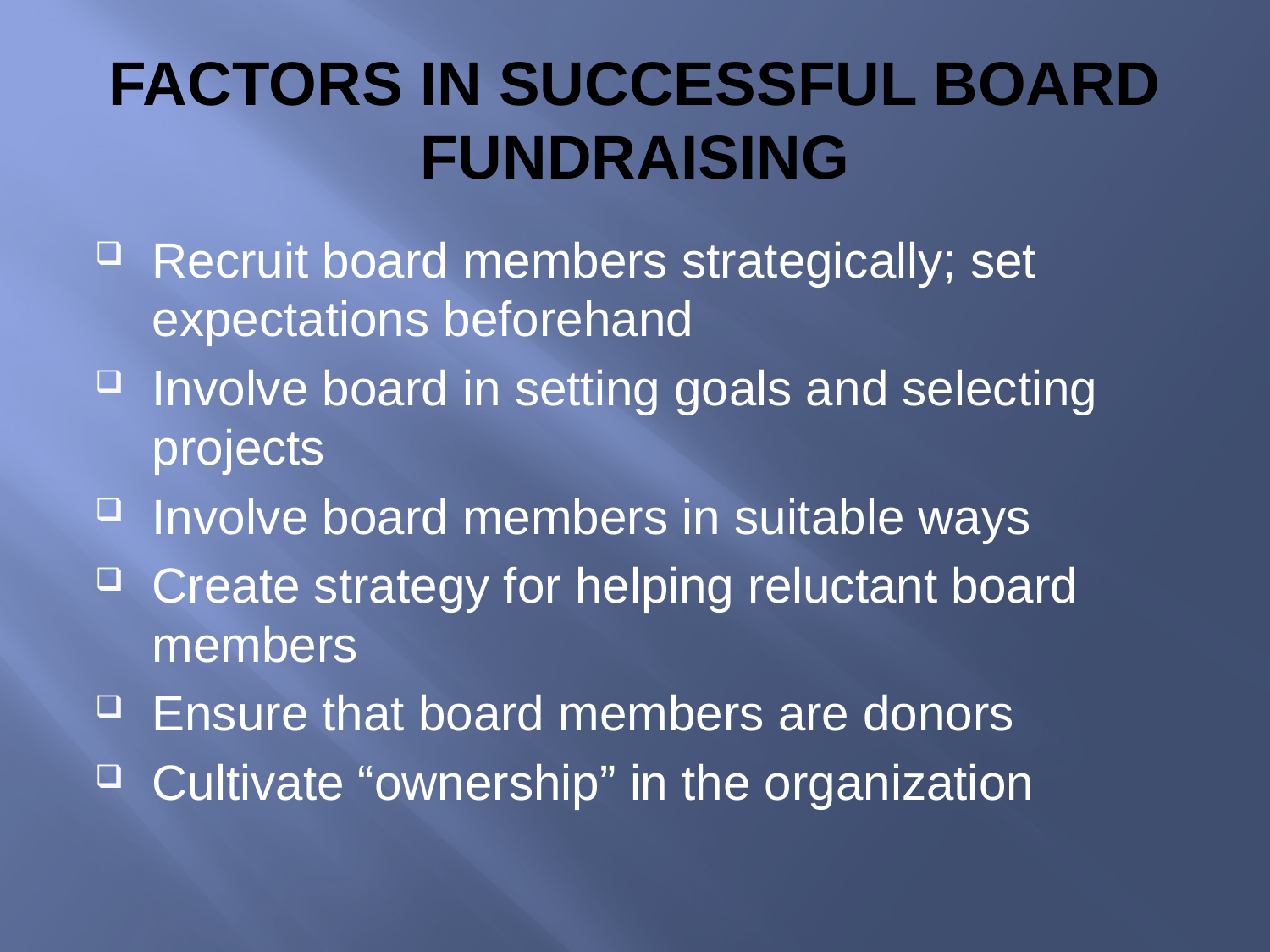

# Factors in Successful Board Fundraising
Recruit board members strategically; set expectations beforehand
Involve board in setting goals and selecting projects
Involve board members in suitable ways
Create strategy for helping reluctant board members
Ensure that board members are donors
Cultivate “ownership” in the organization